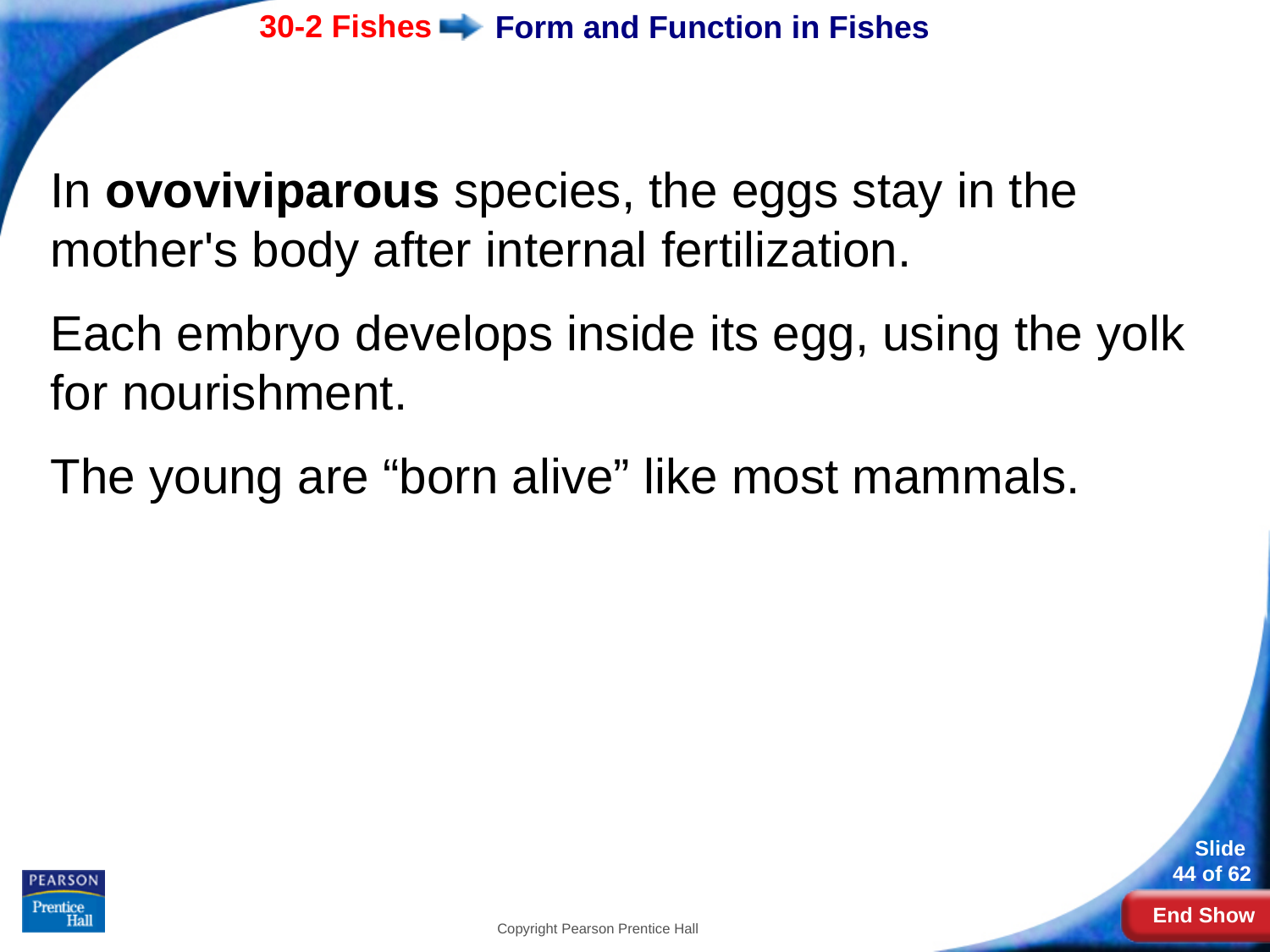

# Form and Function in Fishes
In ovoviviparous species, the eggs stay in the mother's body after internal fertilization.
Each embryo develops inside its egg, using the yolk for nourishment.
The young are “born alive” like most mammals.
Copyright Pearson Prentice Hall